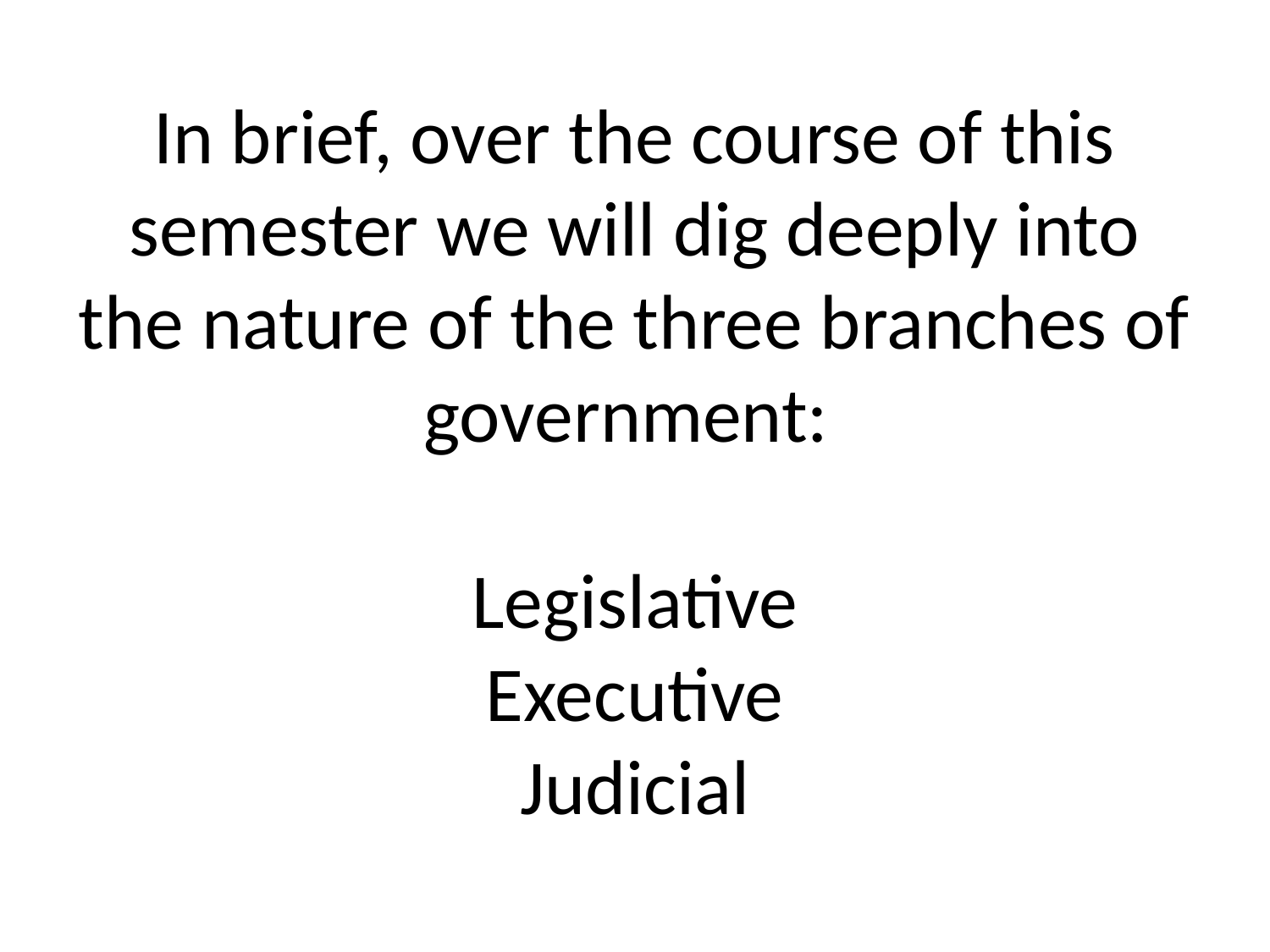

# In brief, over the course of this semester we will dig deeply into the nature of the three branches of government: Legislative Executive Judicial